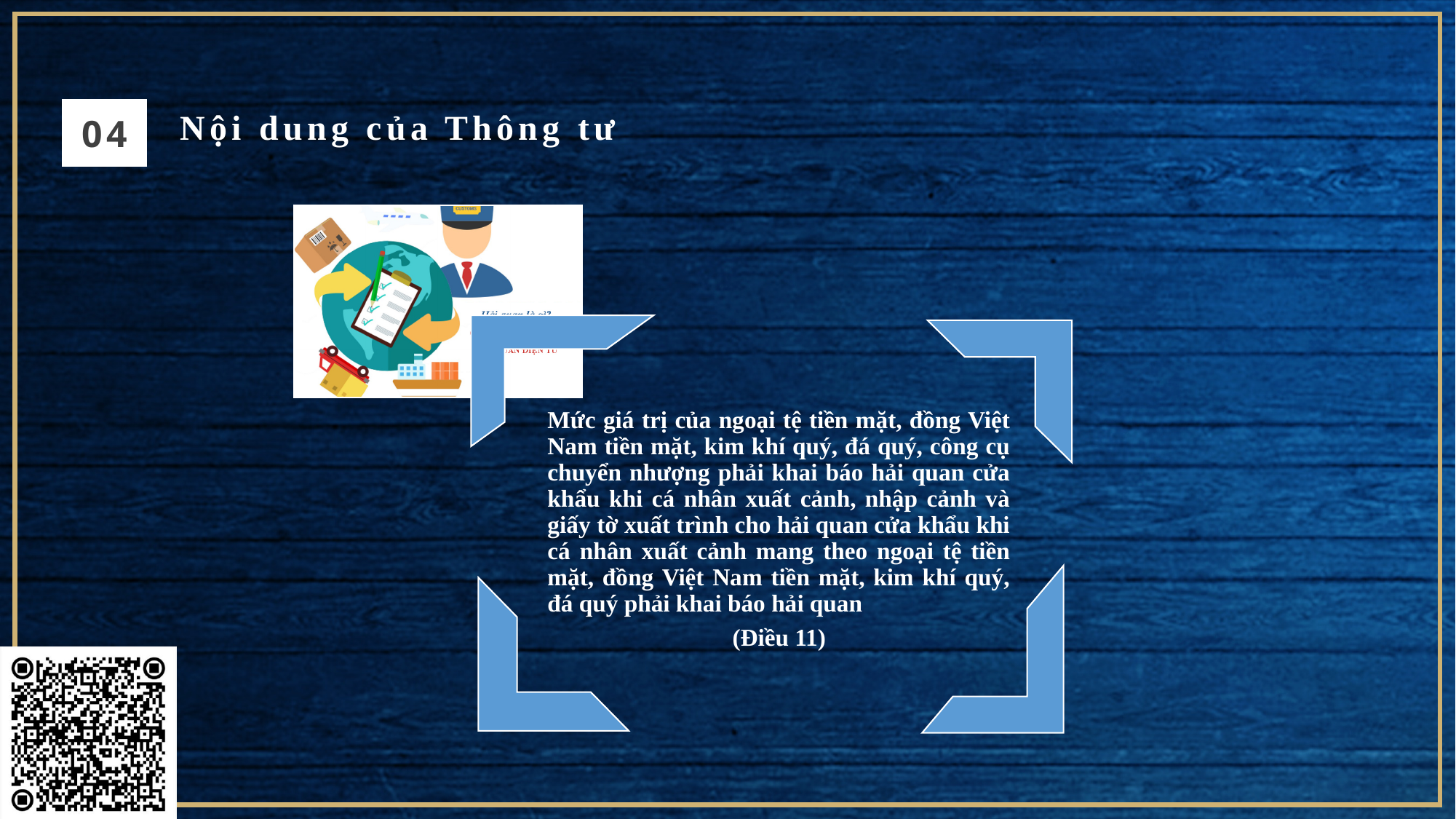

04
Nội dung của Thông tư
Mức giá trị của ngoại tệ tiền mặt, đồng Việt Nam tiền mặt, kim khí quý, đá quý, công cụ chuyển nhượng phải khai báo hải quan cửa khẩu khi cá nhân xuất cảnh, nhập cảnh và giấy tờ xuất trình cho hải quan cửa khẩu khi cá nhân xuất cảnh mang theo ngoại tệ tiền mặt, đồng Việt Nam tiền mặt, kim khí quý, đá quý phải khai báo hải quan
(Điều 11)